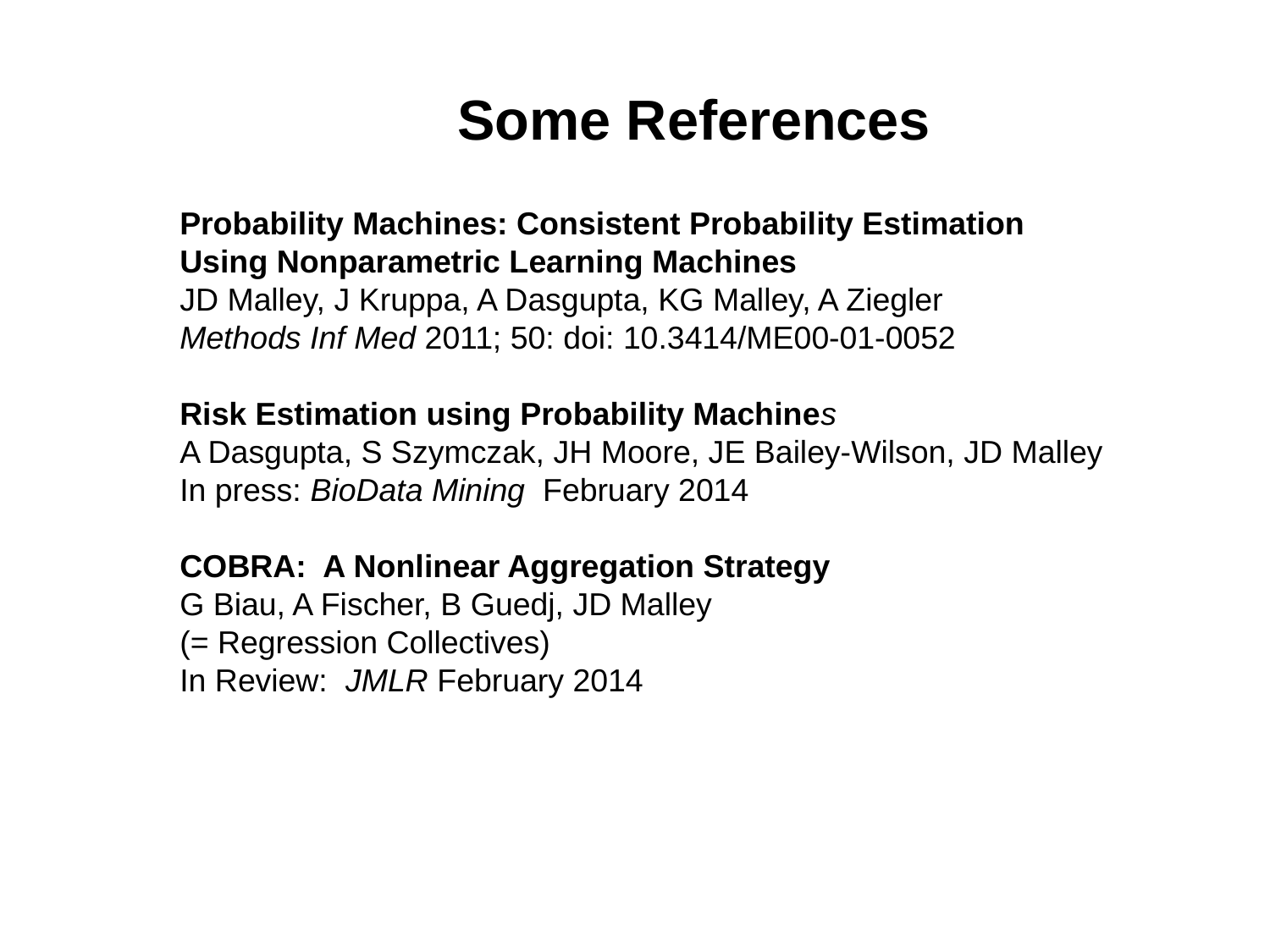

# Some References
Probability Machines: Consistent Probability Estimation
Using Nonparametric Learning Machines
JD Malley, J Kruppa, A Dasgupta, KG Malley, A Ziegler
Methods Inf Med 2011; 50: doi: 10.3414/ME00-01-0052

Risk Estimation using Probability Machines
A Dasgupta, S Szymczak, JH Moore, JE Bailey‐Wilson, JD Malley
In press: BioData Mining  February 2014

COBRA:  A Nonlinear Aggregation Strategy
G Biau, A Fischer, B Guedj, JD Malley
(= Regression Collectives)
In Review:  JMLR February 2014